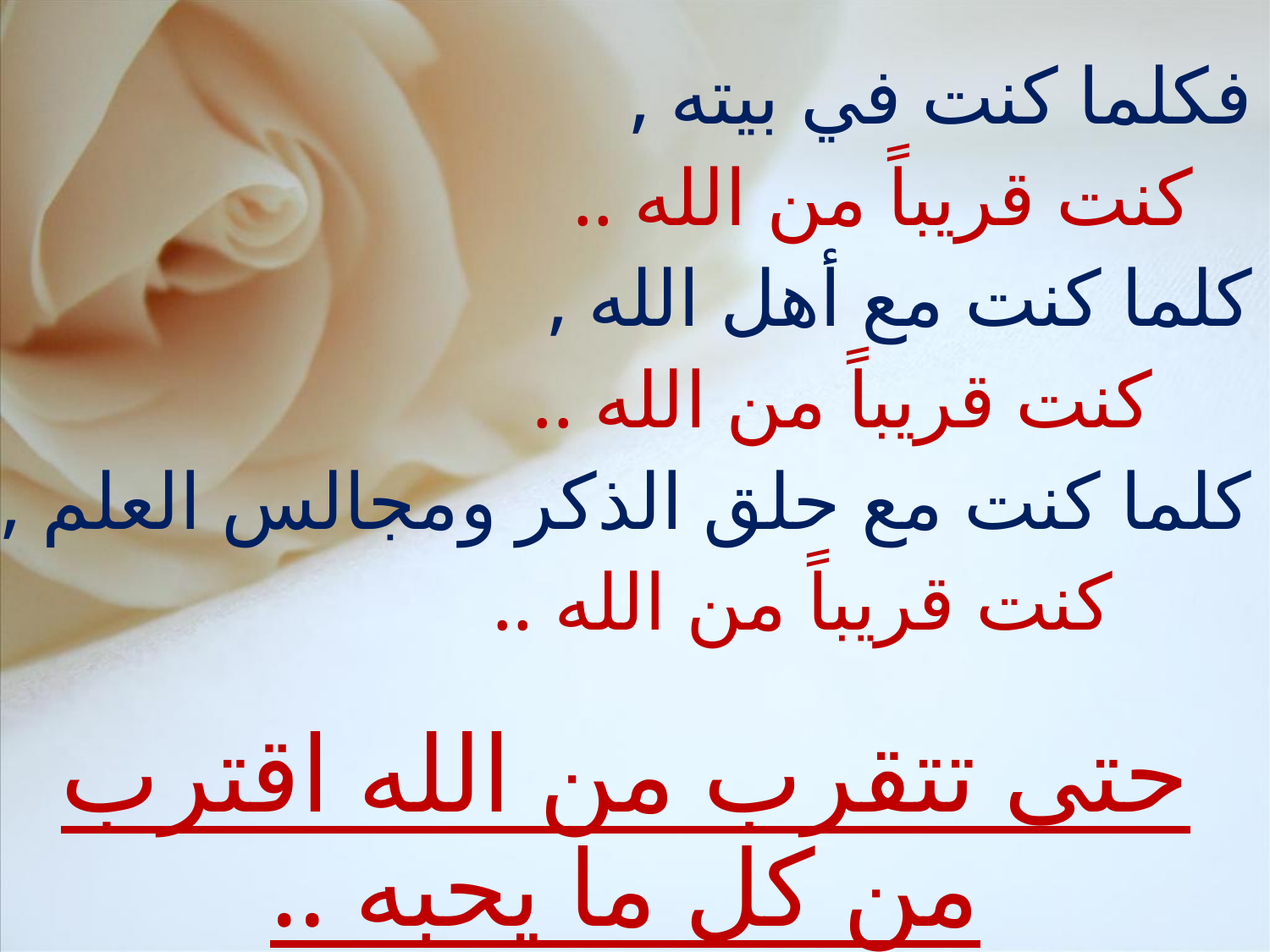

فكلما كنت في بيته ,
   كنت قريباً من الله ..
كلما كنت مع أهل الله ,
     كنت قريباً من الله ..
كلما كنت مع حلق الذكر ومجالس العلم ,
       كنت قريباً من الله ..

حتى تتقرب من الله اقترب من كل ما يحبه ..